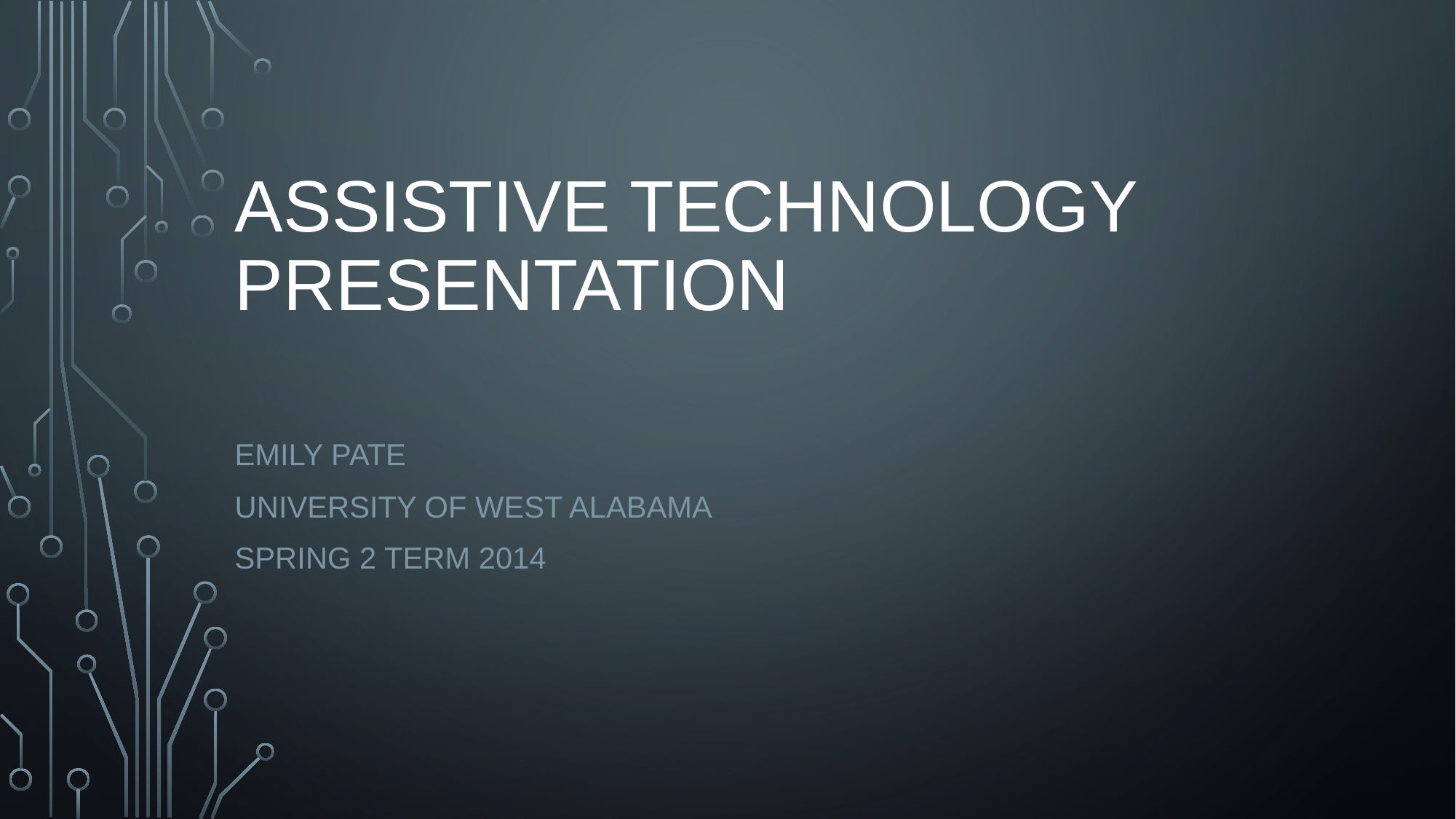

# assistive technology Presentation
Emily Pate
University of West Alabama
Spring 2 Term 2014